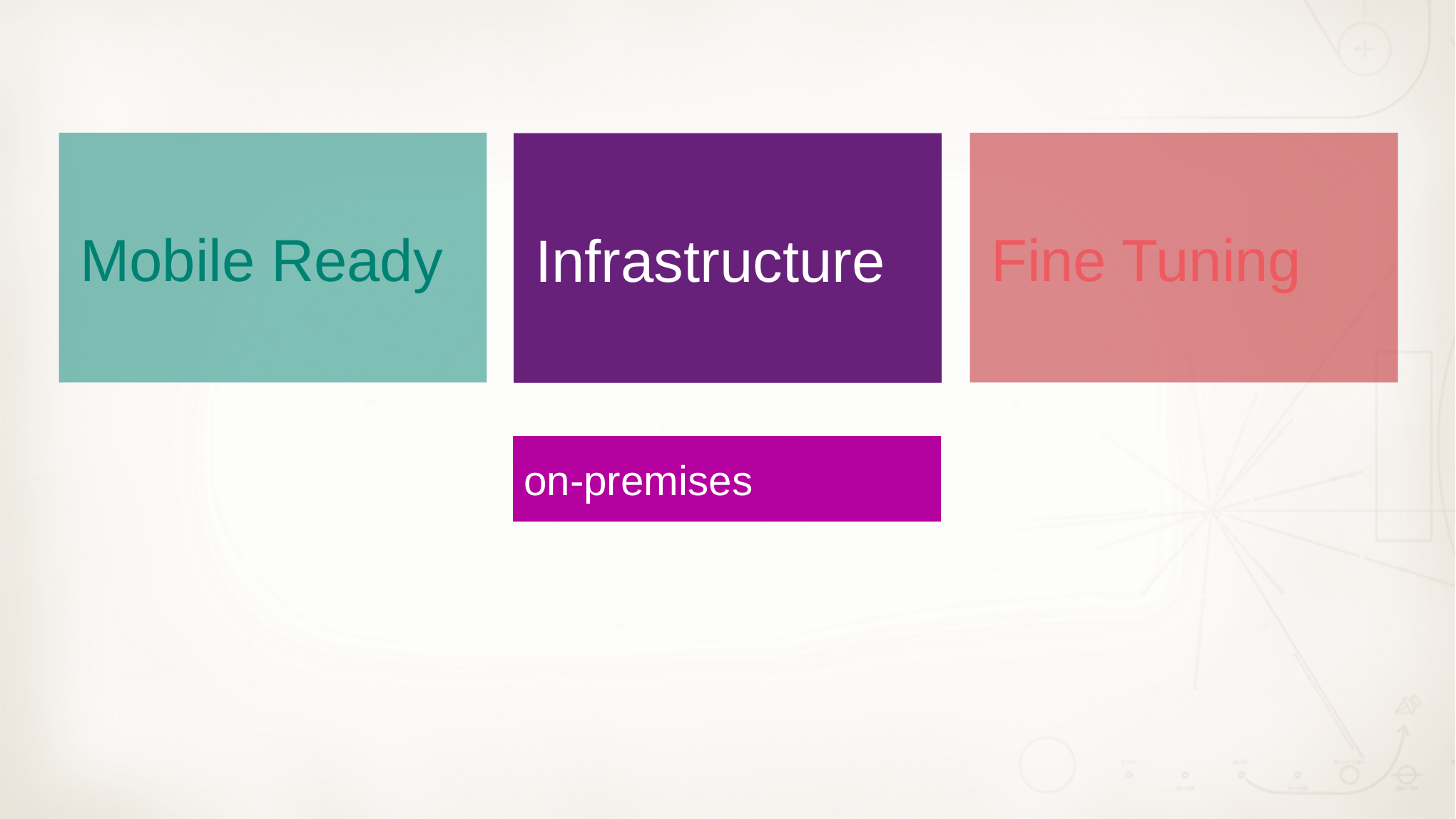

Mobile Ready
Fine Tuning
Infrastructure
on-premises
on-premises